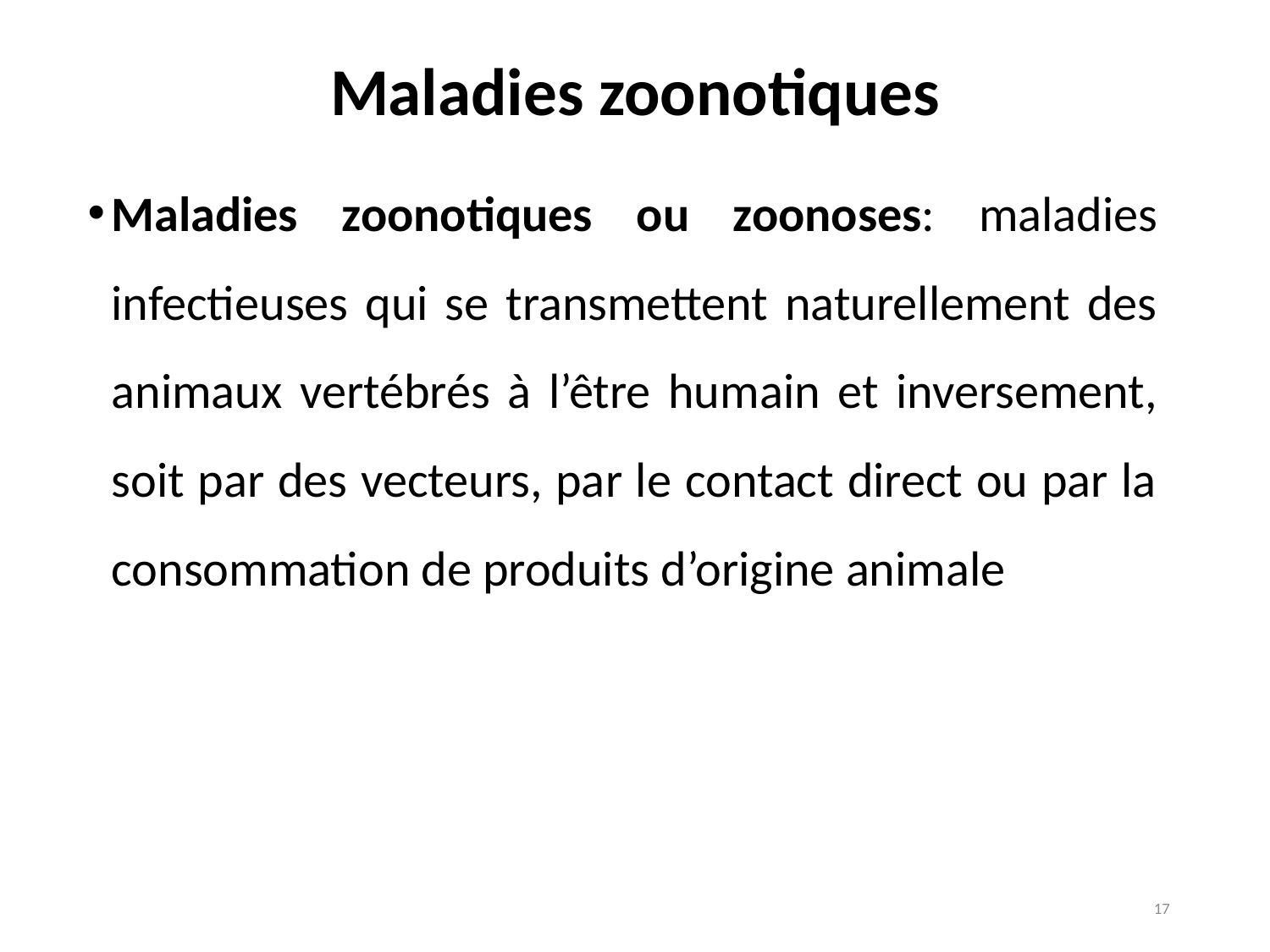

# Maladies zoonotiques
Maladies zoonotiques ou zoonoses: maladies infectieuses qui se transmettent naturellement des animaux vertébrés à l’être humain et inversement, soit par des vecteurs, par le contact direct ou par la consommation de produits d’origine animale
17